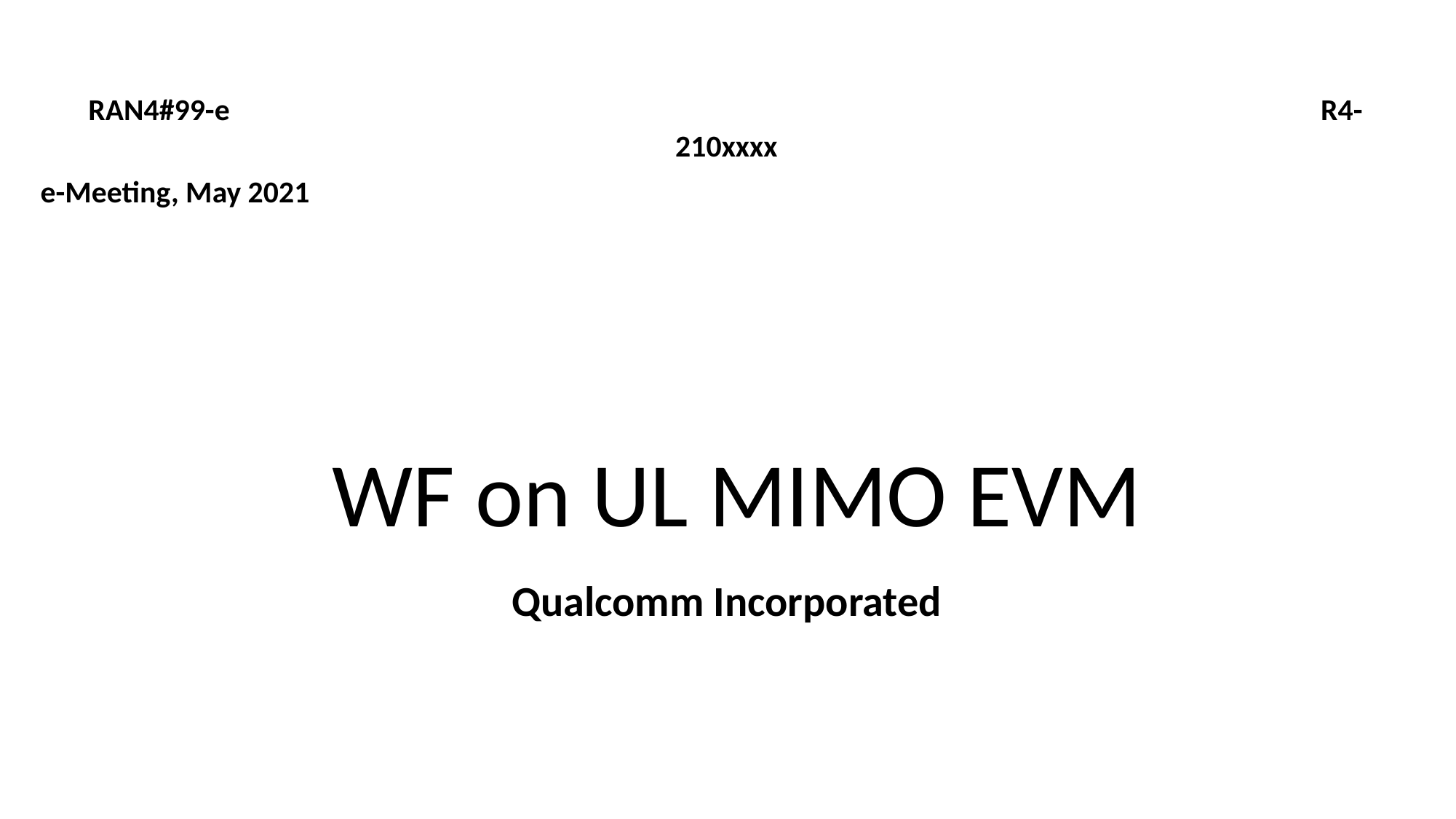

RAN4#99-e	                                                                                                                                                   R4-210xxxx
e-Meeting, May 2021
# WF on UL MIMO EVM
Qualcomm Incorporated